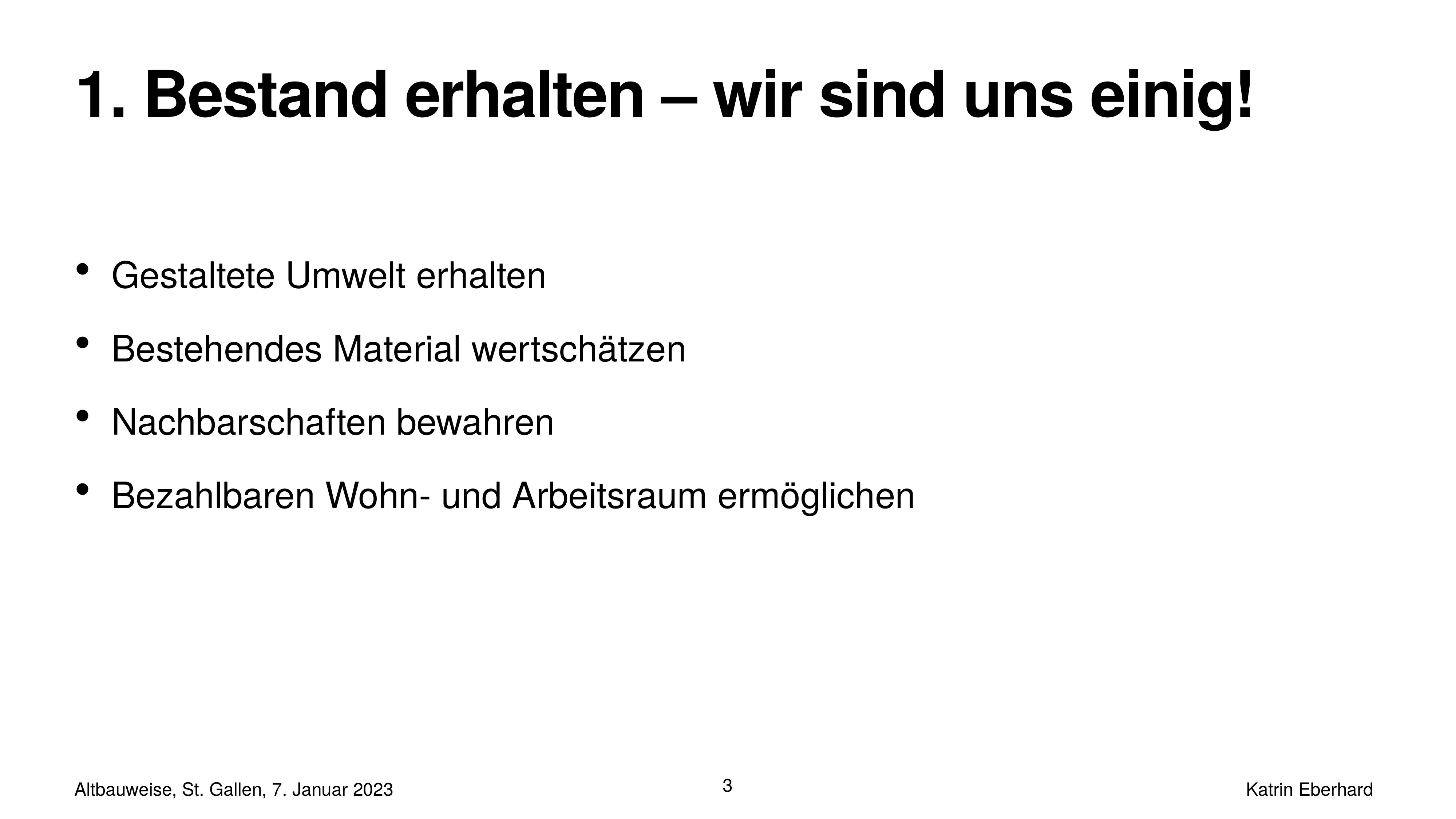

# 1. Bestand erhalten – wir sind uns einig!

Gestaltete Umwelt erhalten
Bestehendes Material wertschätzen
Nachbarschaften bewahren
Bezahlbaren Wohn- und Arbeitsraum ermöglichen
Altbauweise, St. Gallen, 7. Januar 2023                                                                                                                                                                        Katrin Eberhard
3